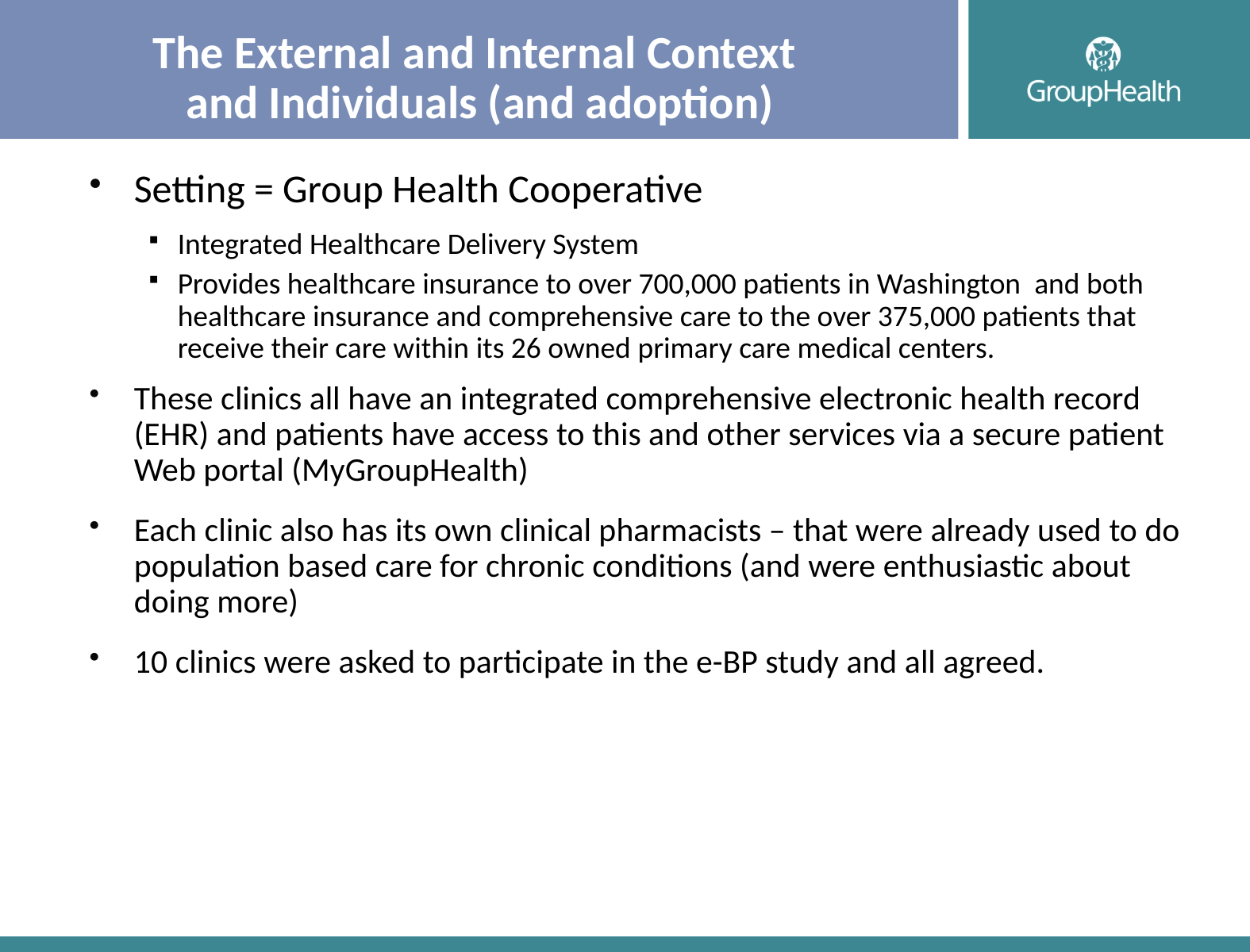

The External and Internal Context
and Individuals (and adoption)
Setting = Group Health Cooperative
Integrated Healthcare Delivery System
Provides healthcare insurance to over 700,000 patients in Washington  and both healthcare insurance and comprehensive care to the over 375,000 patients that receive their care within its 26 owned primary care medical centers.
These clinics all have an integrated comprehensive electronic health record (EHR) and patients have access to this and other services via a secure patient Web portal (MyGroupHealth)
Each clinic also has its own clinical pharmacists – that were already used to do population based care for chronic conditions (and were enthusiastic about doing more)
10 clinics were asked to participate in the e-BP study and all agreed.